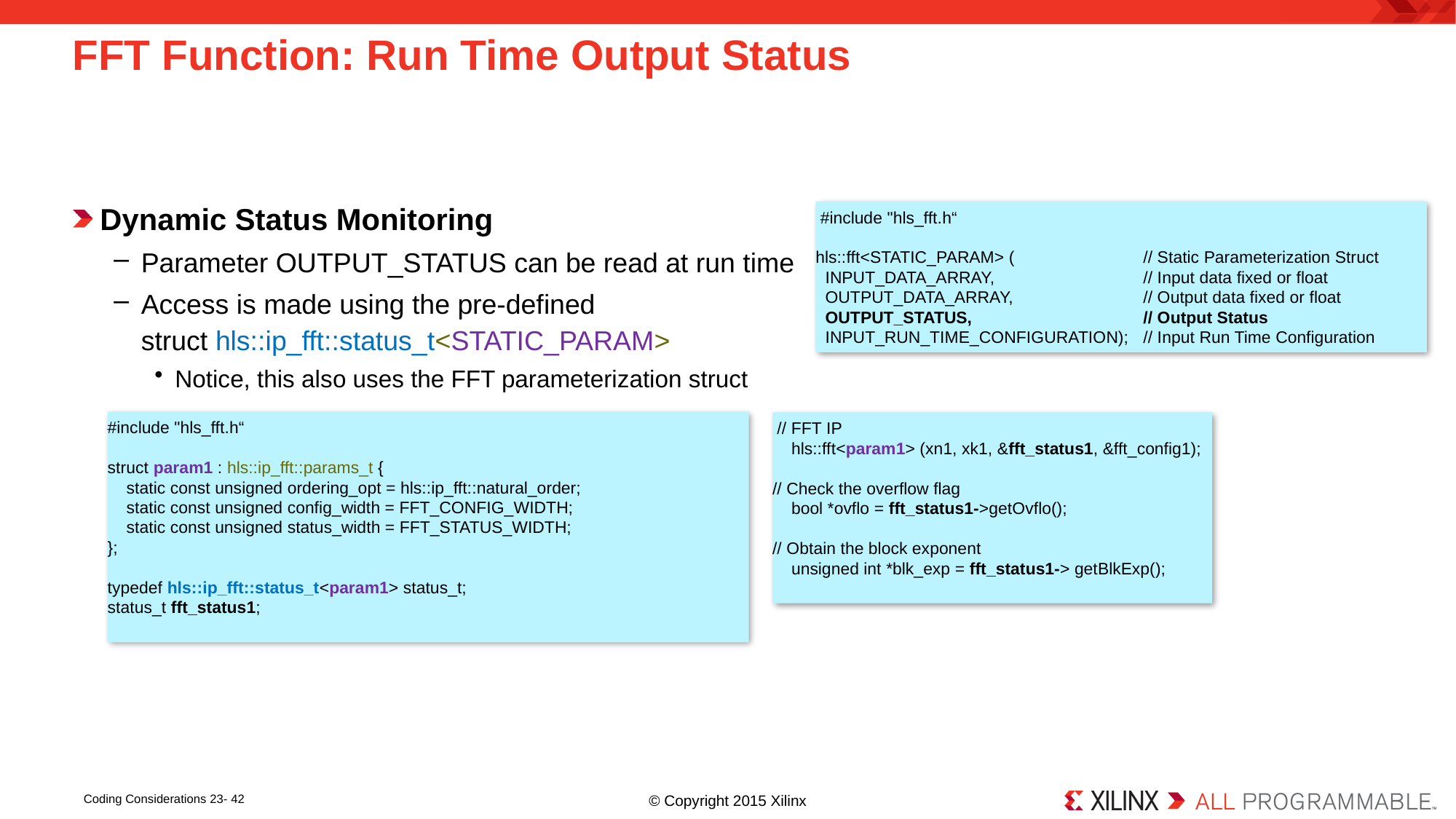

# FFT Function: Run Time Output Status
Dynamic Status Monitoring
Parameter OUTPUT_STATUS can be read at run time
Access is made using the pre-defined
struct hls::ip_fft::status_t<STATIC_PARAM>
Notice, this also uses the FFT parameterization struct

 #include "hls_fft.h“

hls::fft<STATIC_PARAM> (                           	// Static Parameterization Struct
  INPUT_DATA_ARRAY,            	// Input data fixed or float
  OUTPUT_DATA_ARRAY,        	// Output data fixed or float
  OUTPUT_STATUS,                 	// Output Status
  INPUT_RUN_TIME_CONFIGURATION); 	// Input Run Time Configuration
#include "hls_fft.h“

struct param1 : hls::ip_fft::params_t {
    static const unsigned ordering_opt = hls::ip_fft::natural_order;
    static const unsigned config_width = FFT_CONFIG_WIDTH;
    static const unsigned status_width = FFT_STATUS_WIDTH;
};

typedef hls::ip_fft::status_t<param1> status_t;
status_t fft_status1;

 // FFT IP
    hls::fft<param1> (xn1, xk1, &fft_status1, &fft_config1);

// Check the overflow flag
    bool *ovflo = fft_status1->getOvflo();

// Obtain the block exponent
    unsigned int *blk_exp = fft_status1-> getBlkExp();

Coding Considerations 23- 42
© Copyright 2015 Xilinx